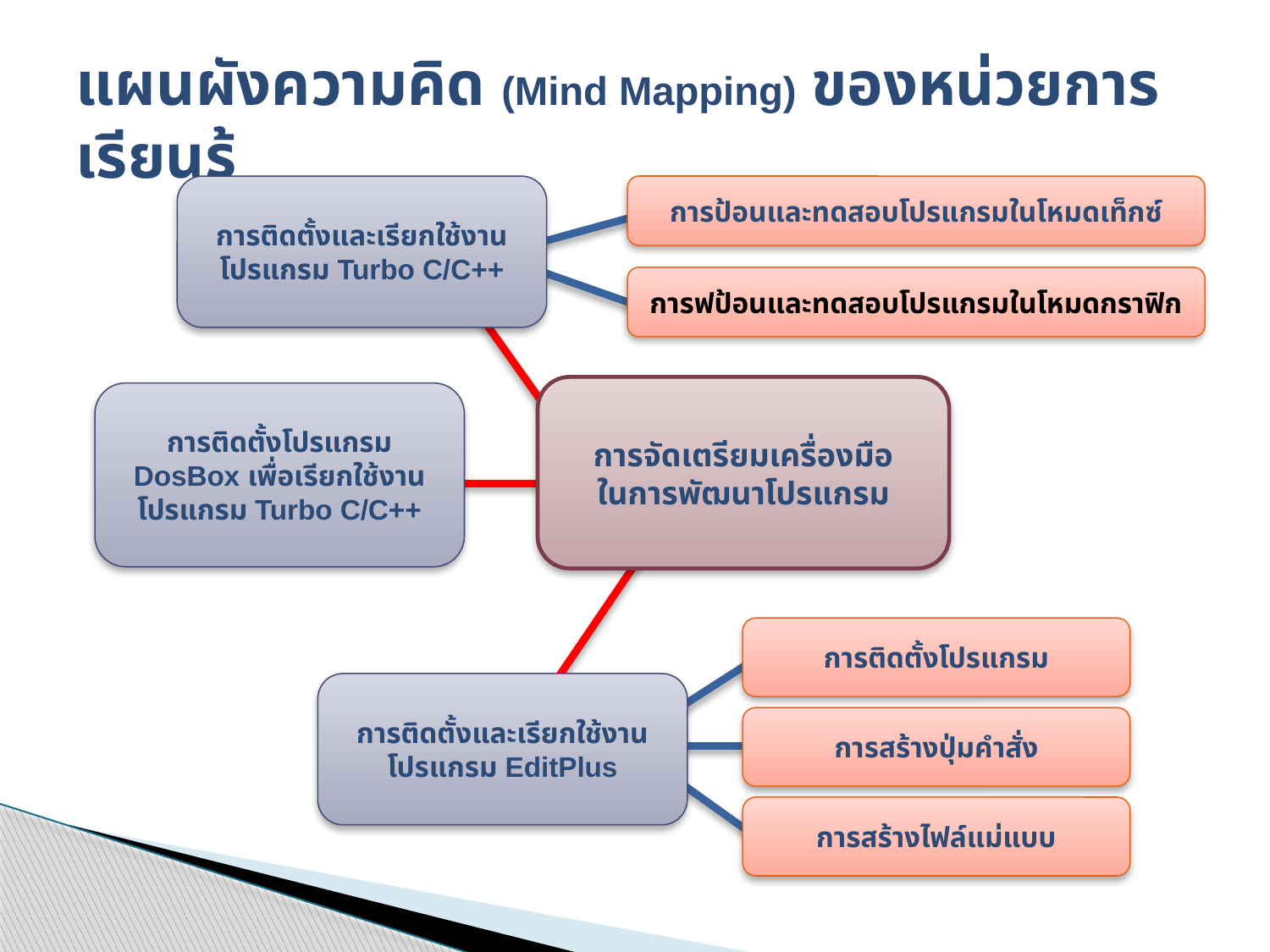

# แผนผังความคิด (Mind Mapping) ของหน่วยการเรียนรู้
การติดตั้งและเรียกใช้งาน
โปรแกรม Turbo C/C++
การป้อนและทดสอบโปรแกรมในโหมดเท็กซ์
การฟป้อนและทดสอบโปรแกรมในโหมดกราฟิก
การจัดเตรียมเครื่องมือ
ในการพัฒนาโปรแกรม
การติดตั้งโปรแกรม DosBox เพื่อเรียกใช้งาน
โปรแกรม Turbo C/C++
การติดตั้งโปรแกรม
การติดตั้งและเรียกใช้งานโปรแกรม EditPlus
การสร้างปุ่มคำสั่ง
การสร้างไฟล์แม่แบบ